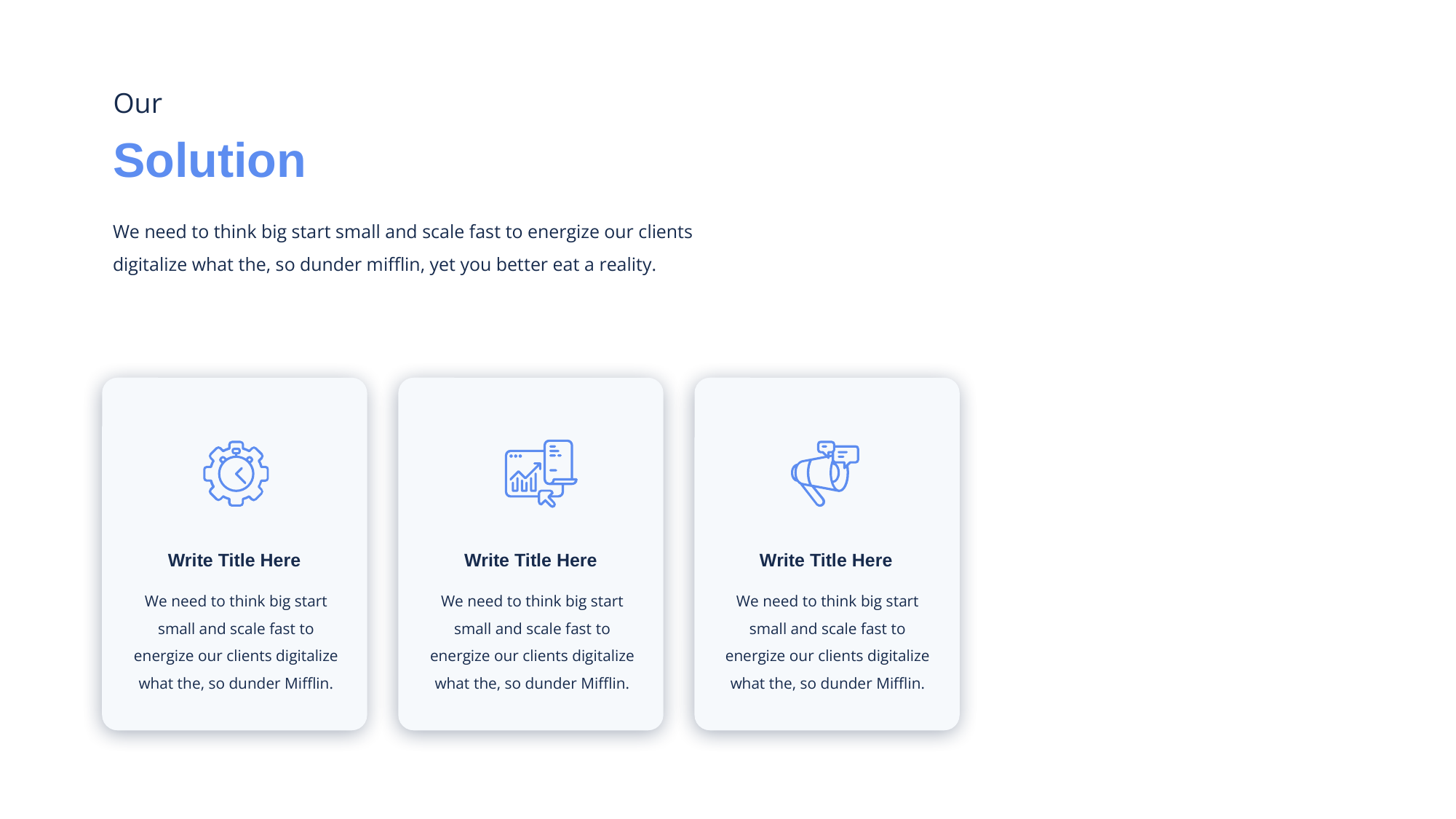

Our
Solution
We need to think big start small and scale fast to energize our clients digitalize what the, so dunder mifflin, yet you better eat a reality.

Write Title Here
Write Title Here
Write Title Here
We need to think big start small and scale fast to energize our clients digitalize what the, so dunder Mifflin.
We need to think big start small and scale fast to energize our clients digitalize what the, so dunder Mifflin.
We need to think big start small and scale fast to energize our clients digitalize what the, so dunder Mifflin.